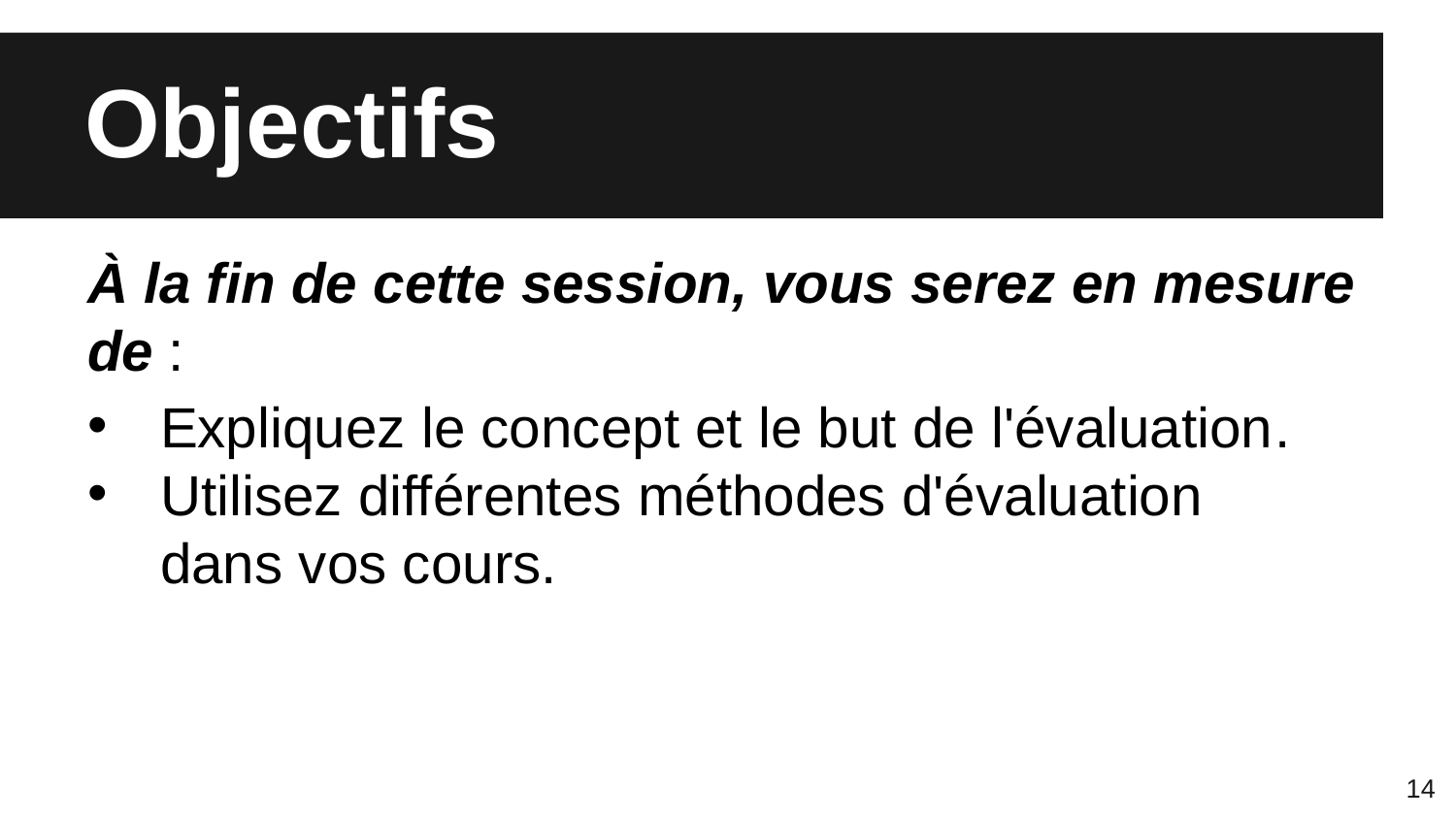

# Objectifs
À la fin de cette session, vous serez en mesure de :

Expliquez le concept et le but de l'évaluation.
Utilisez différentes méthodes d'évaluation dans vos cours.

14